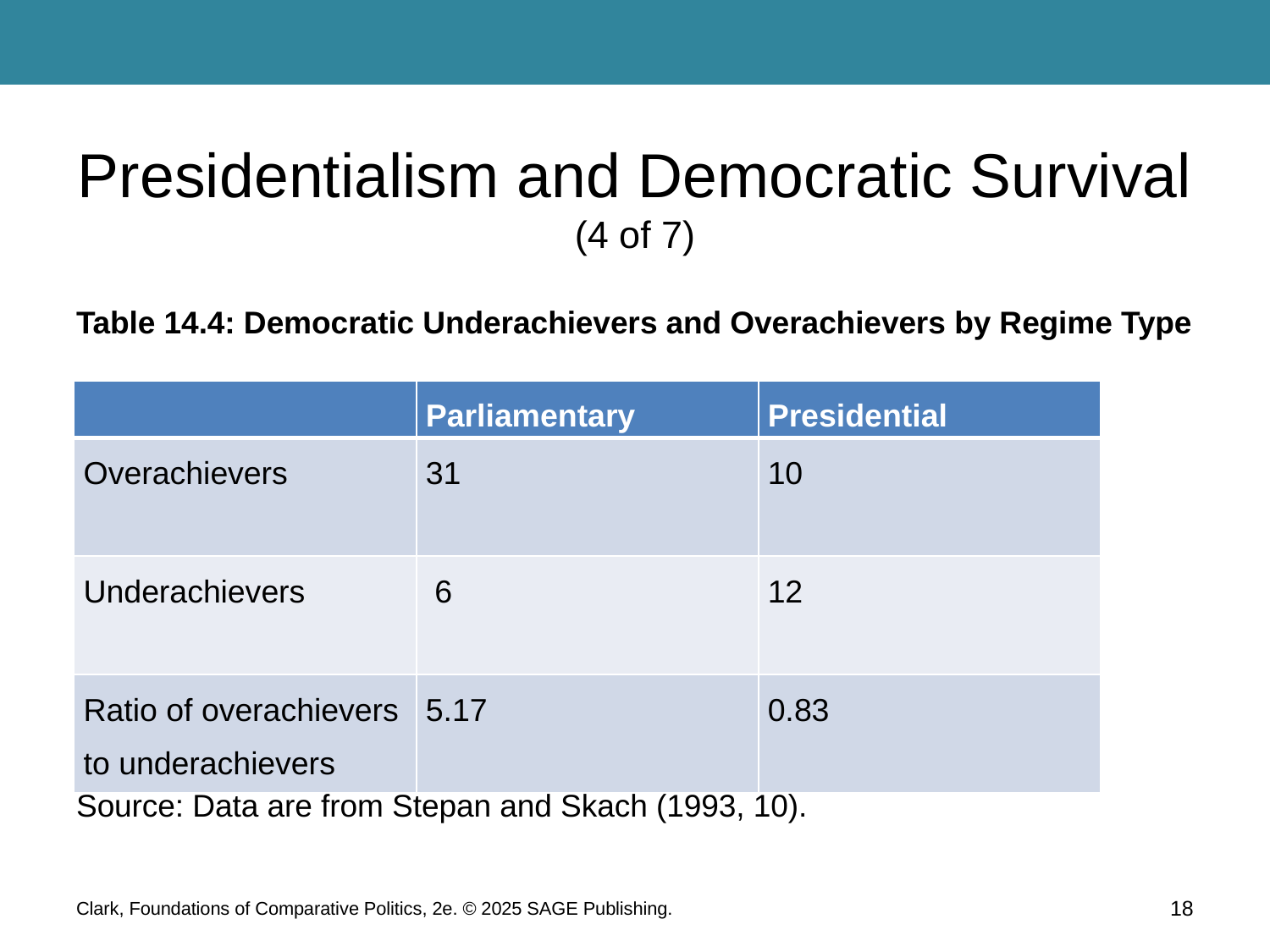

# Presidentialism and Democratic Survival (4 of 7)
Table 14.4: Democratic Underachievers and Overachievers by Regime Type

Source: Data are from Stepan and Skach (1993, 10).
|  | Parliamentary | Presidential |
| --- | --- | --- |
| Overachievers | 31 | 10 |
| Underachievers | 6 | 12 |
| Ratio of overachievers to underachievers | 5.17 | 0.83 |
Clark, Foundations of Comparative Politics, 2e. © 2025 SAGE Publishing.
18